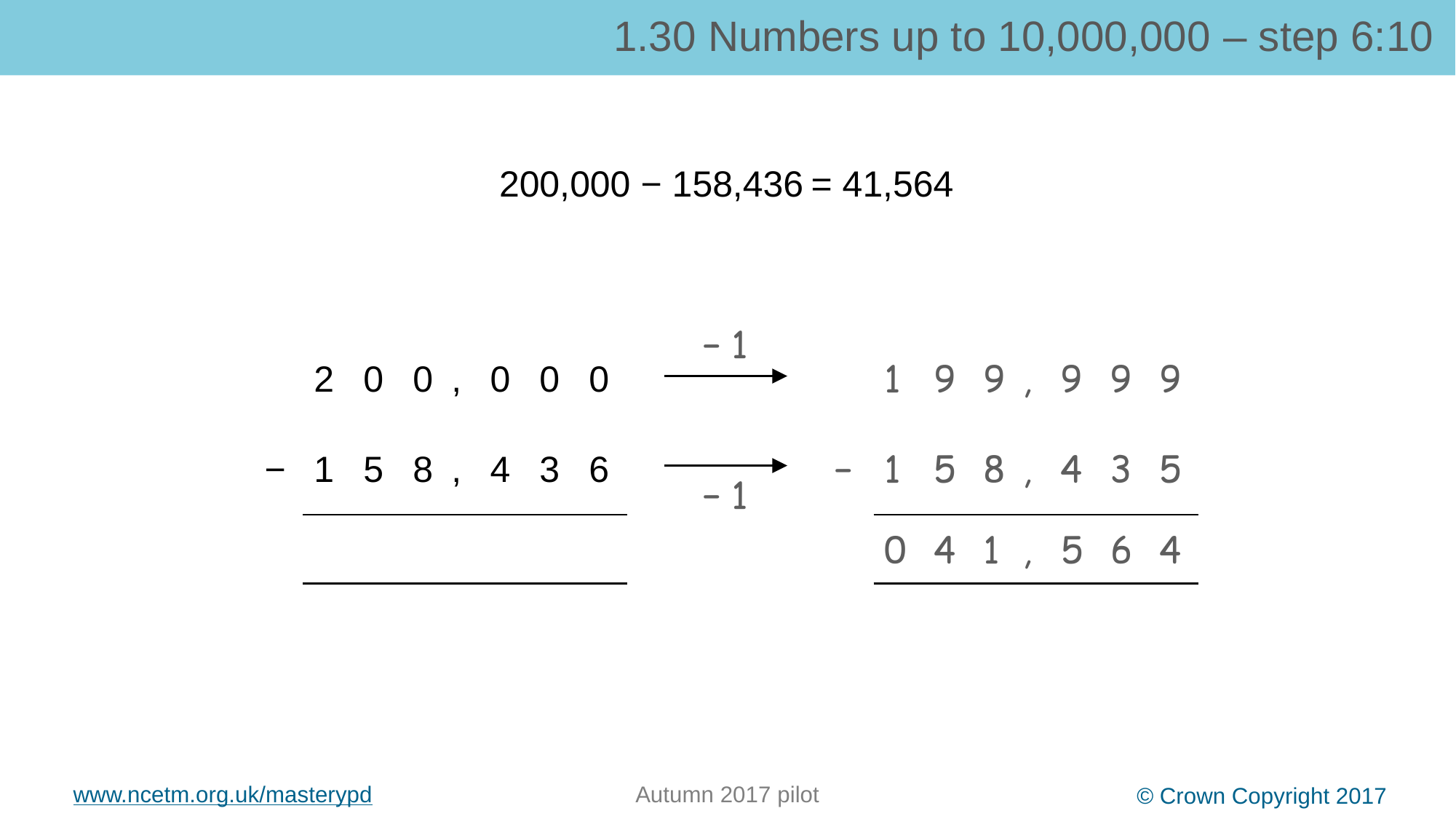

1.30 Numbers up to 10,000,000 – step 6:10
200,000 − 158,436
= 41,564
− 1
− 1
|  | 2 | 0 | 0 | , | 0 | 0 | 0 |
| --- | --- | --- | --- | --- | --- | --- | --- |
| − | 1 | 5 | 8 | , | 4 | 3 | 6 |
|  |  |  |  |  |  |  |  |
|  | 1 | 9 | 9 | , | 9 | 9 | 9 |
| --- | --- | --- | --- | --- | --- | --- | --- |
| − | 1 | 5 | 8 | , | 4 | 3 | 5 |
|  |  |  |  |  |  |  |  |
0
4
1
,
5
6
4